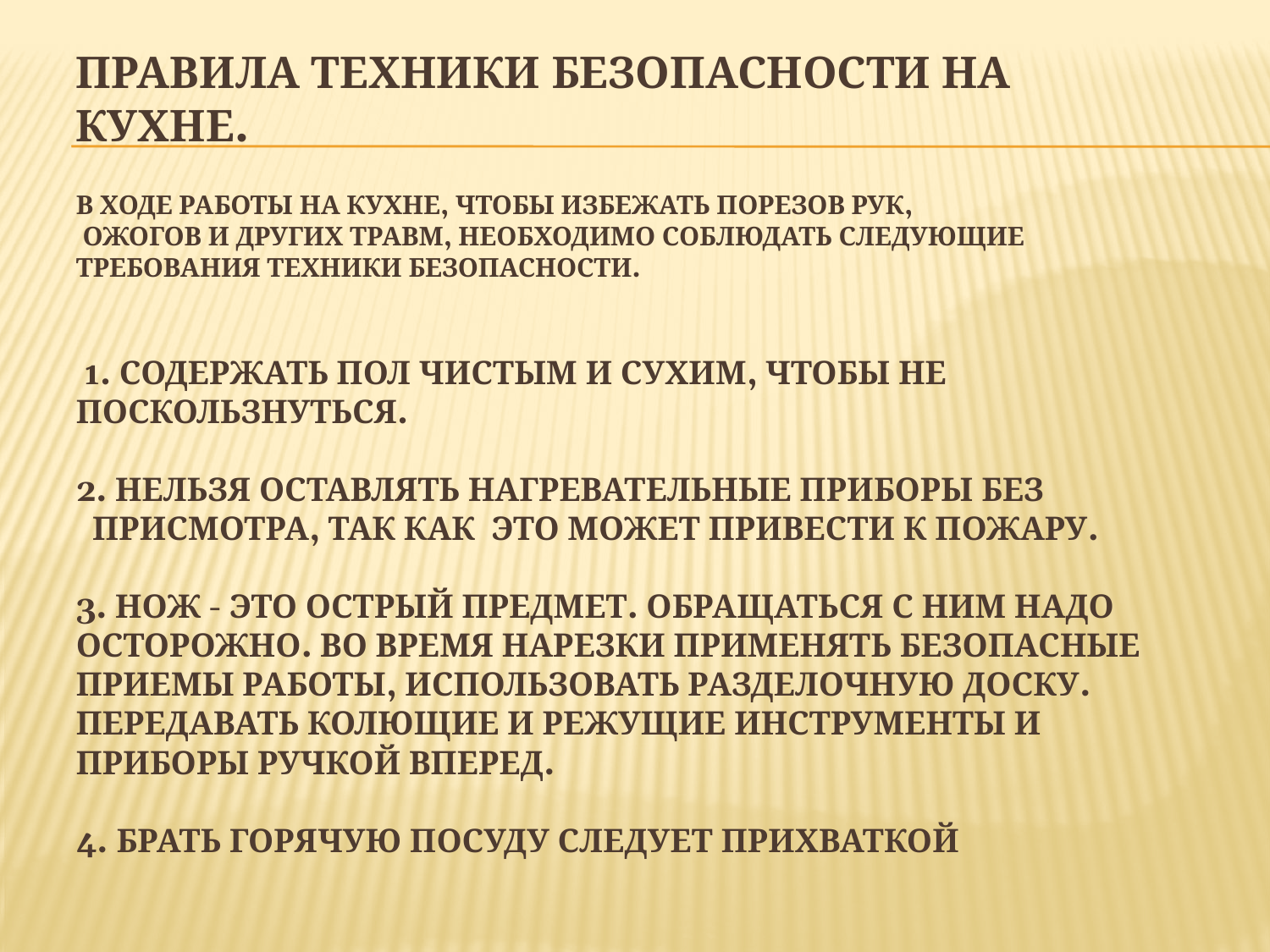

# Правила техники безопасности на кухне.   В ходе работы на кухне, чтобы избежать порезов рук,    ожогов и других травм, необходимо соблюдать следующие требования техники безопасности.     1. Содержать пол чистым и сухим, чтобы не поскользнуться.   2. Нельзя оставлять нагревательные приборы без   присмотра, так как  это может привести к пожару.   3. Нож - это острый предмет. Обращаться с ним надо осторожно. Во время нарезки применять безопасные приемы работы, использовать разделочную доску. Передавать колющие и режущие инструменты и приборы ручкой вперед.   4. Брать горячую посуду следует прихваткой